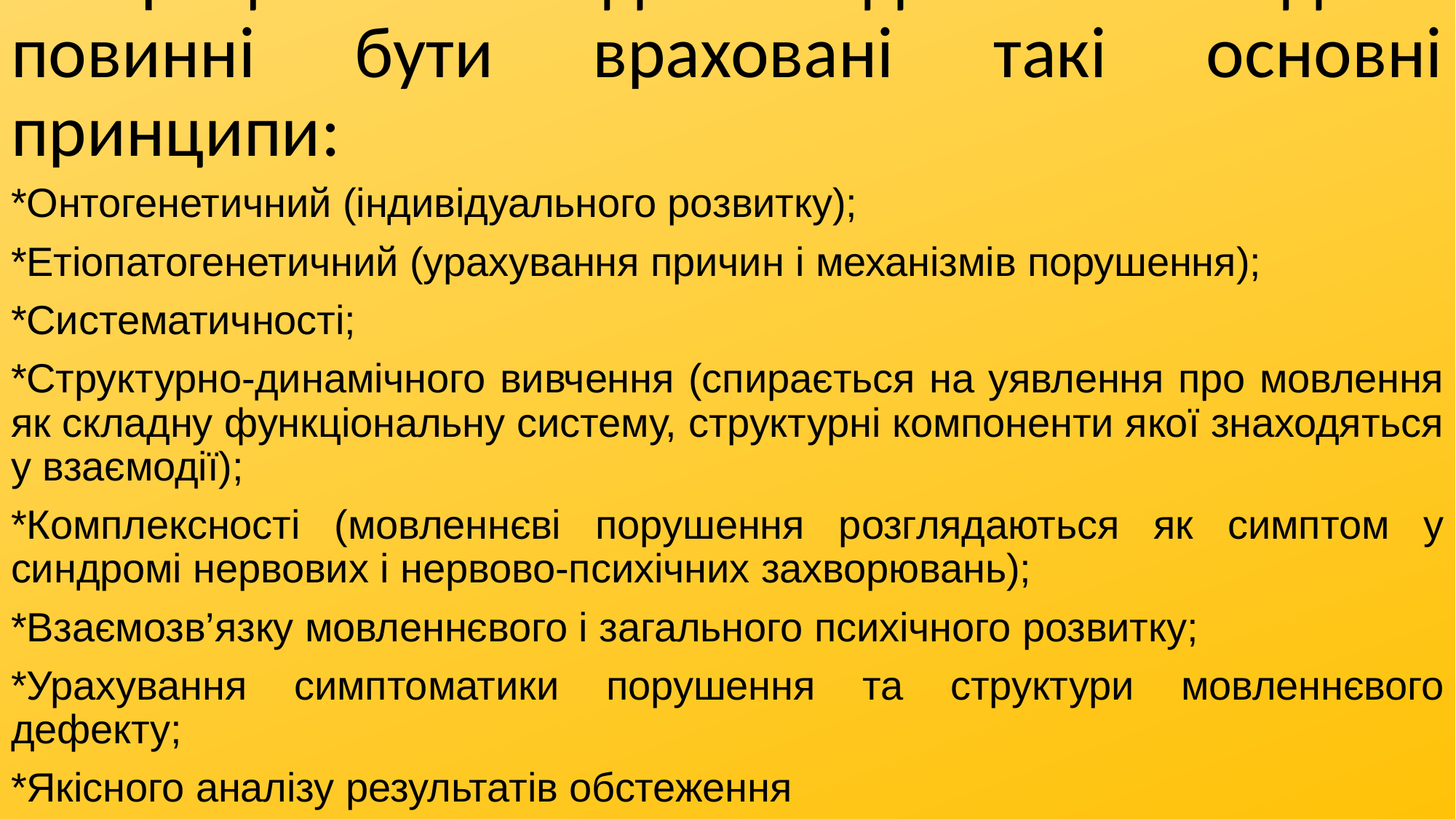

# В процесі логопедичної діагностики дітей повинні бути враховані такі основні принципи:
*Онтогенетичний (індивідуального розвитку);
*Етіопатогенетичний (урахування причин і механізмів порушення);
*Систематичності;
*Структурно-динамічного вивчення (спирається на уявлення про мовлення як складну функціональну систему, структурні компоненти якої знаходяться у взаємодії);
*Комплексності (мовленнєві порушення розглядаються як симптом у синдромі нервових і нервово-психічних захворювань);
*Взаємозв’язку мовленнєвого і загального психічного розвитку;
*Урахування симптоматики порушення та структури мовленнєвого дефекту;
*Якісного аналізу результатів обстеження